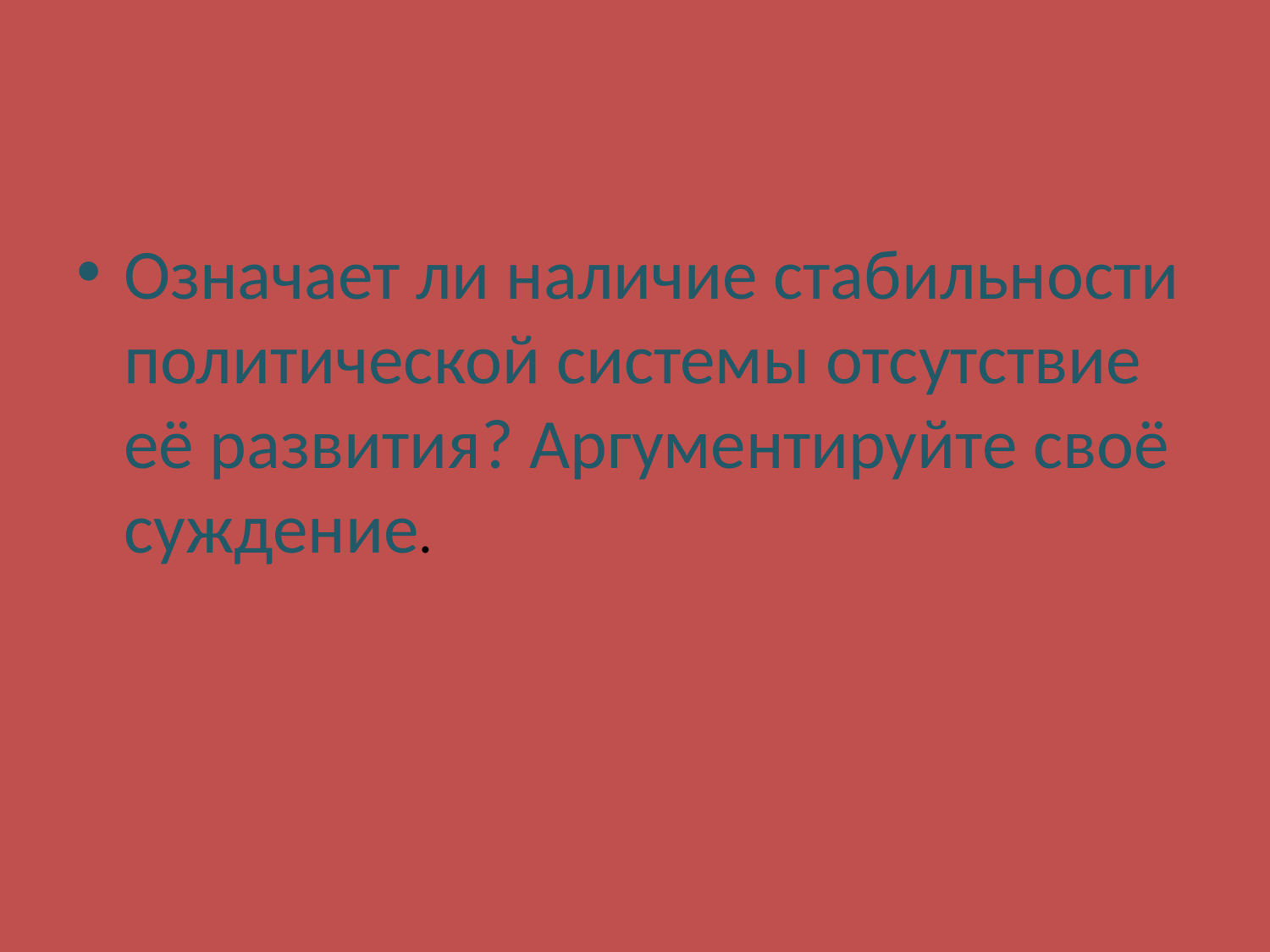

Означает ли наличие стабильности политической системы отсутствие её развития? Аргументируйте своё суждение.